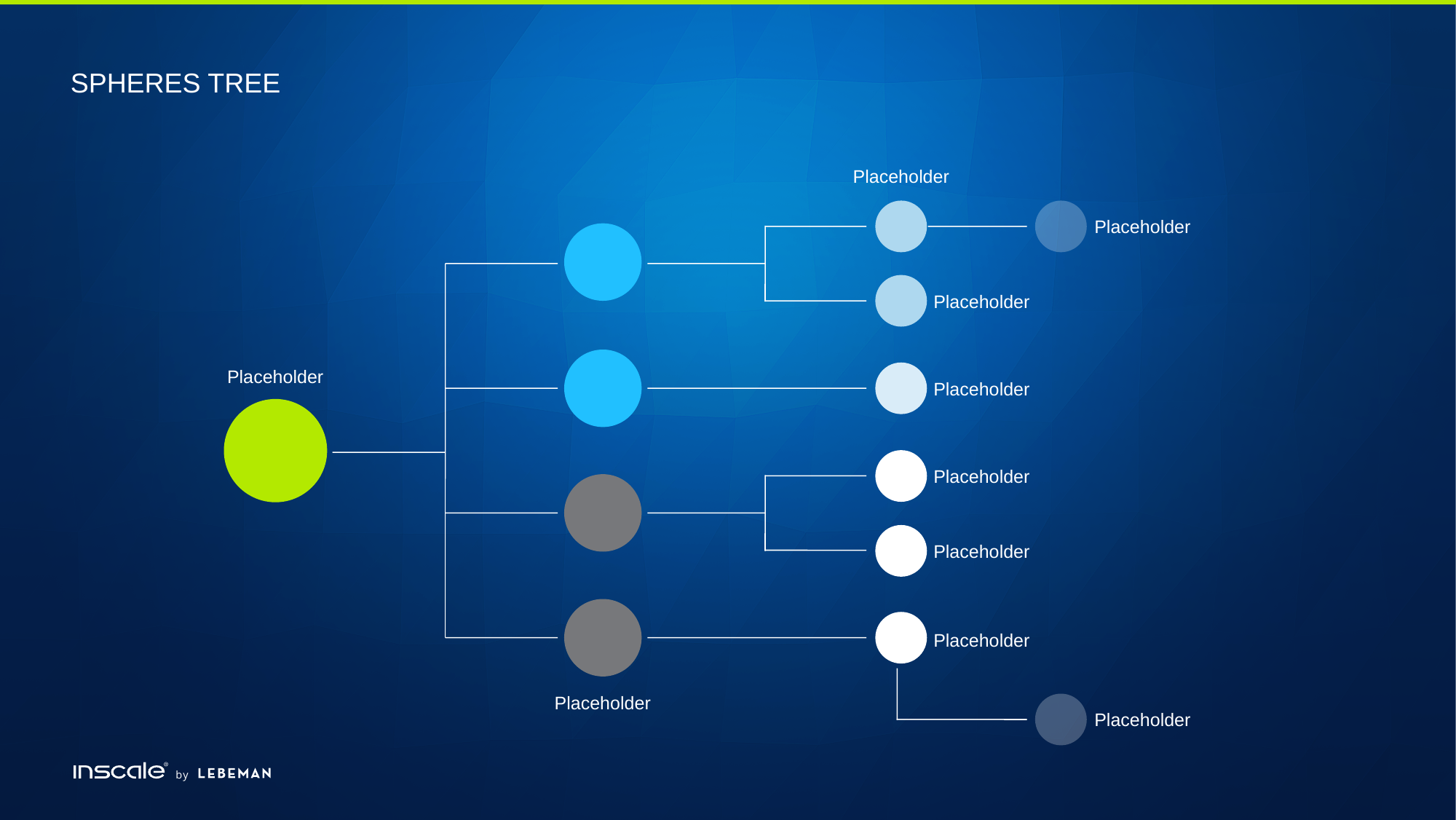

# Spheres tree

Placeholder

Placeholder

Placeholder

Placeholder

Placeholder

Placeholder

Placeholder

Placeholder

Placeholder

Placeholder